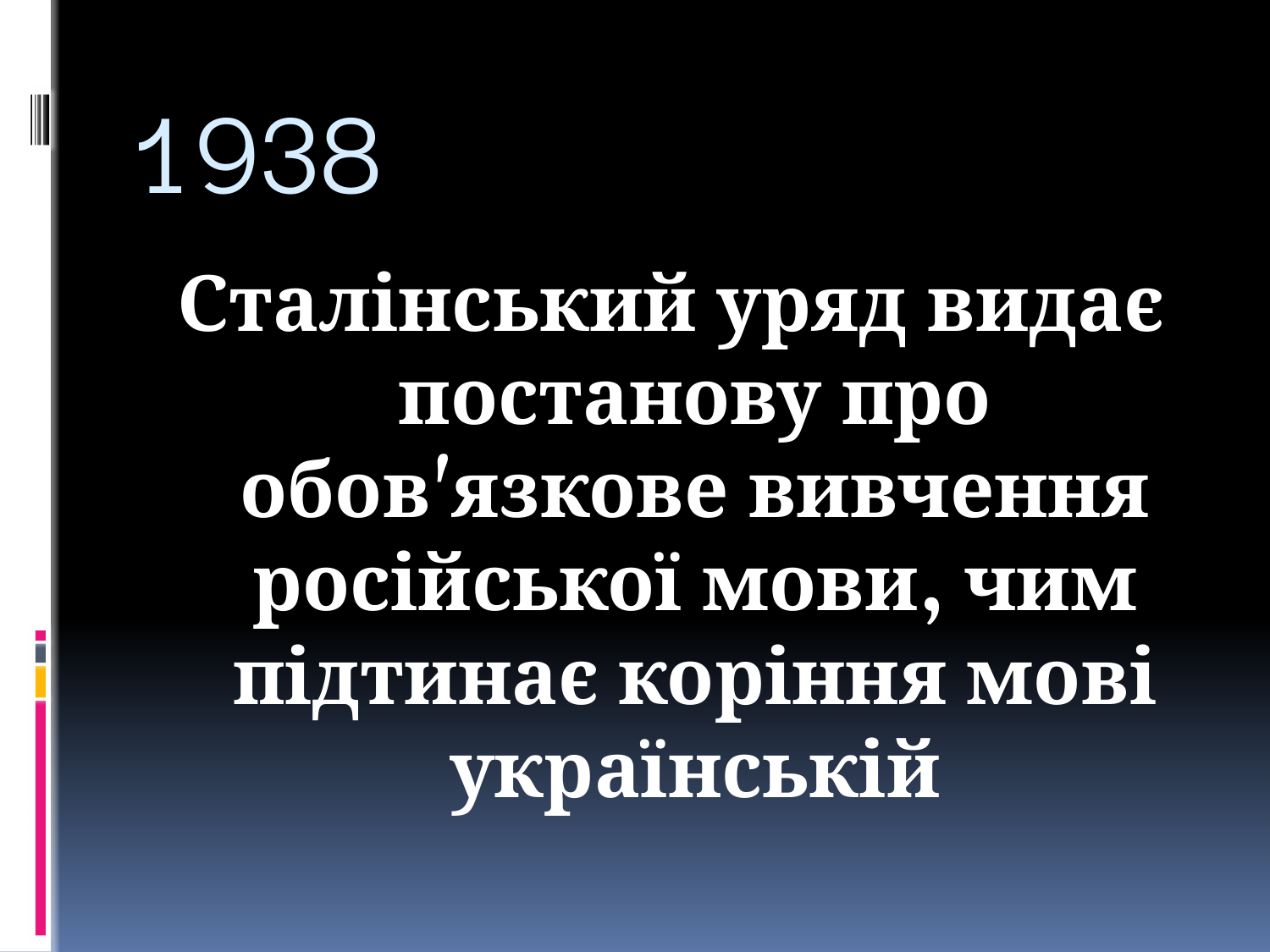

# 1938
Сталінський уряд видає постанову про обов'язкове вивчення російської мови, чим підтинає коріння мові українській